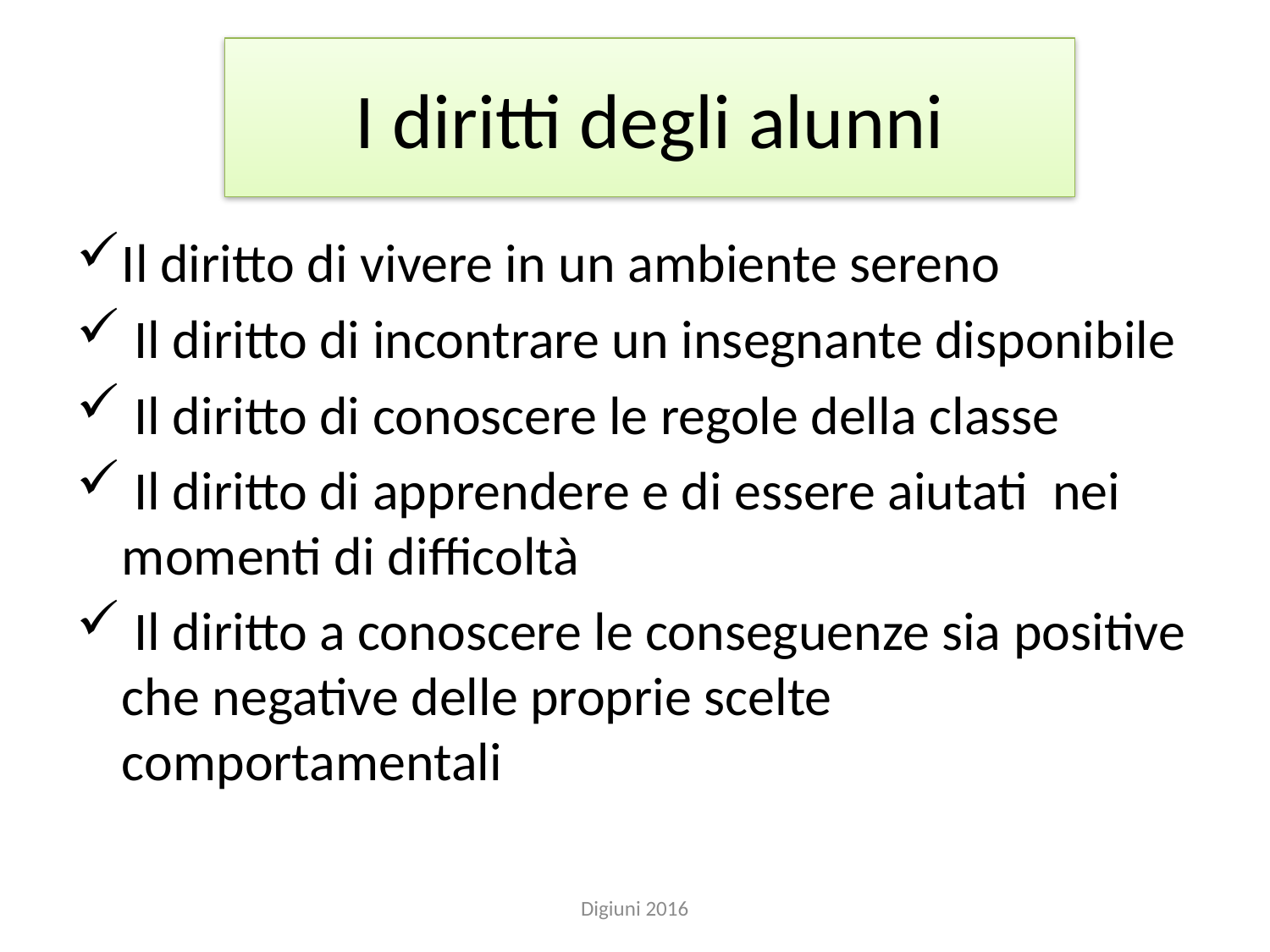

# I diritti degli alunni
Il diritto di vivere in un ambiente sereno
 Il diritto di incontrare un insegnante disponibile
 Il diritto di conoscere le regole della classe
 Il diritto di apprendere e di essere aiutati  nei momenti di difficoltà
 Il diritto a conoscere le conseguenze sia positive che negative delle proprie scelte comportamentali
Digiuni 2016